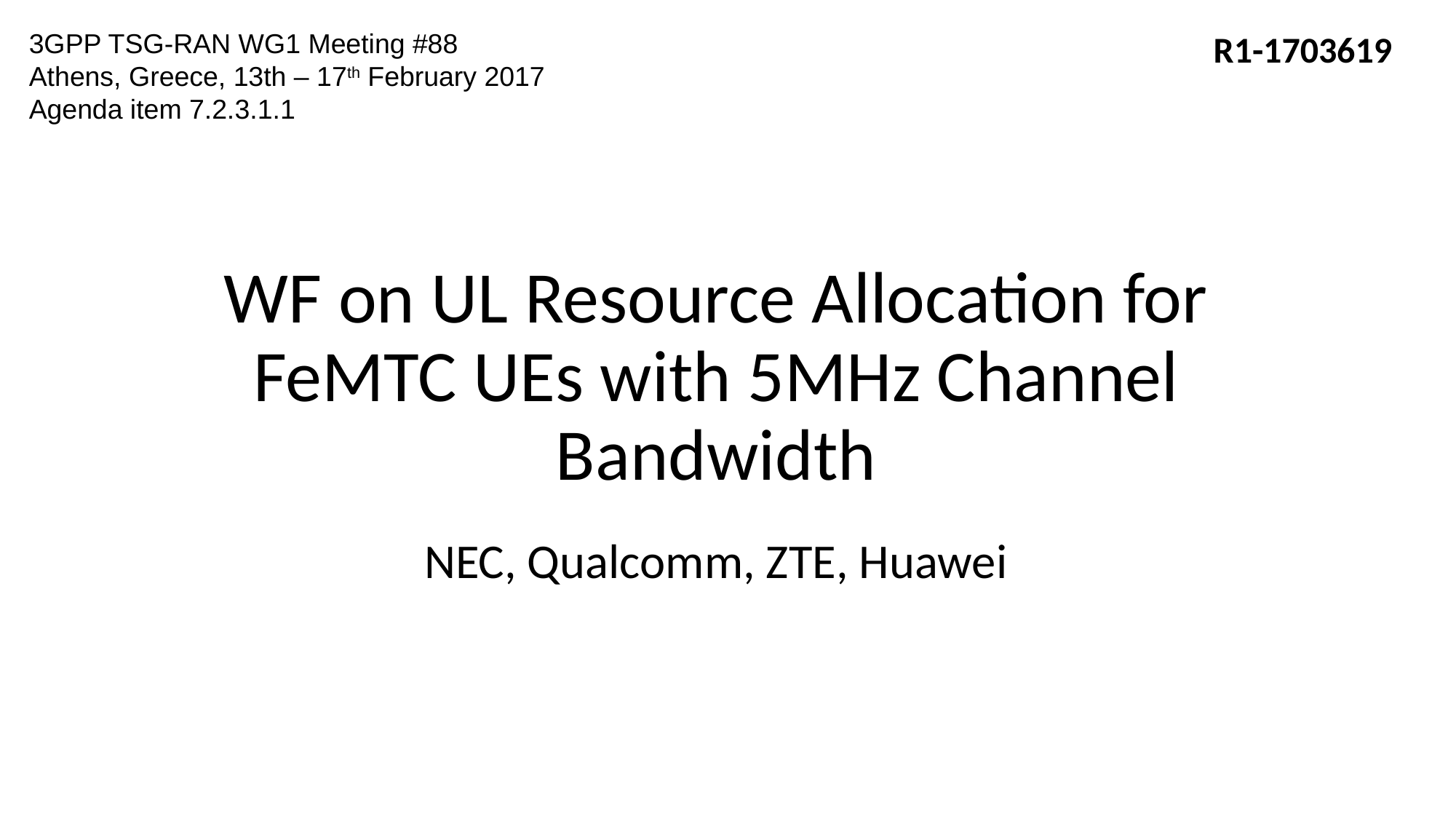

3GPP TSG-RAN WG1 Meeting #88
Athens, Greece, 13th – 17th February 2017
Agenda item 7.2.3.1.1
R1-1703619
# WF on UL Resource Allocation for FeMTC UEs with 5MHz Channel Bandwidth
NEC, Qualcomm, ZTE, Huawei